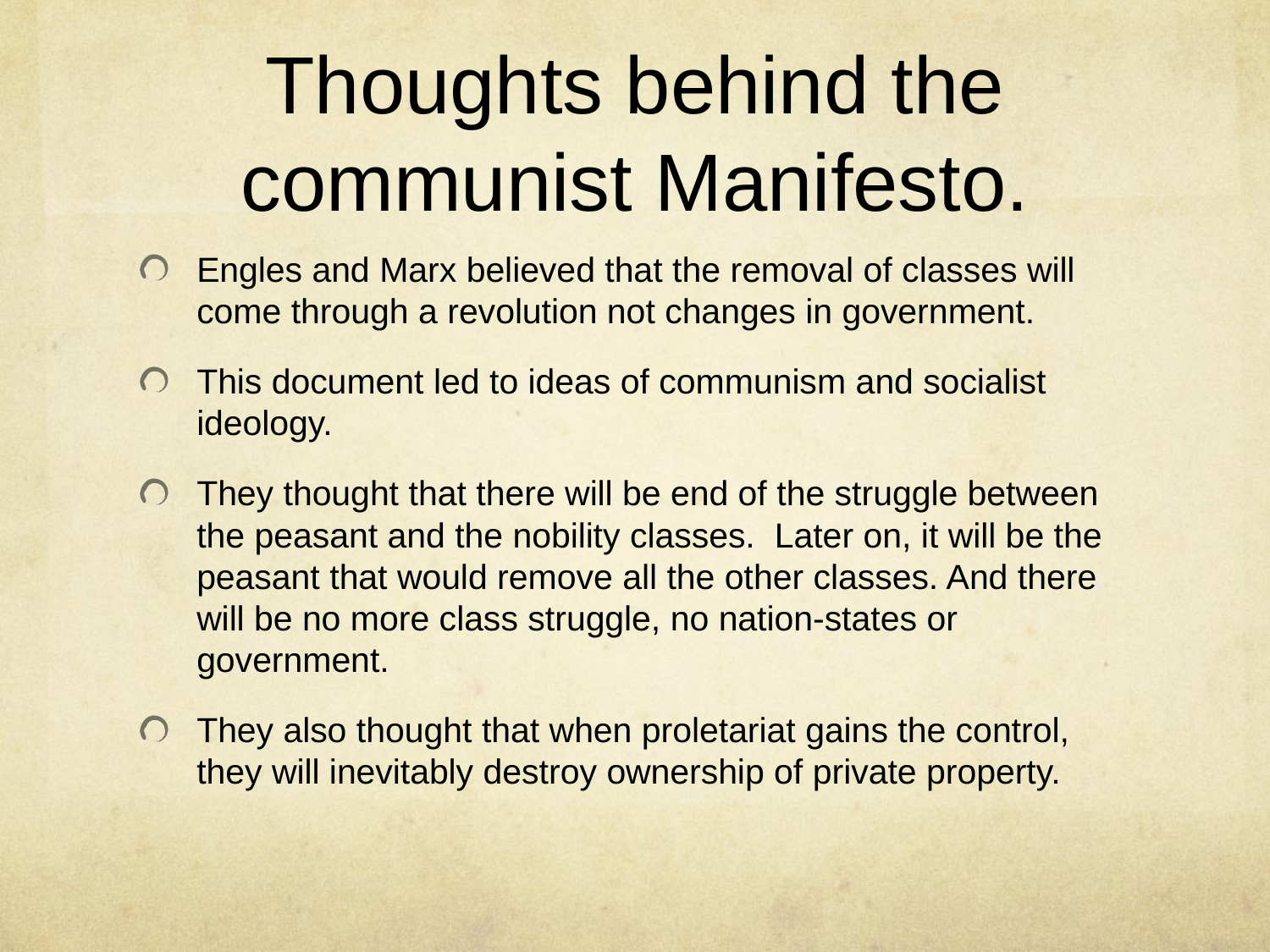

# Thoughts behind the communist Manifesto.
Engles and Marx believed that the removal of classes will come through a revolution not changes in government.
This document led to ideas of communism and socialist ideology.
They thought that there will be end of the struggle between the peasant and the nobility classes.  Later on, it will be the peasant that would remove all the other classes. And there will be no more class struggle, no nation-states or government.
They also thought that when proletariat gains the control, they will inevitably destroy ownership of private property.